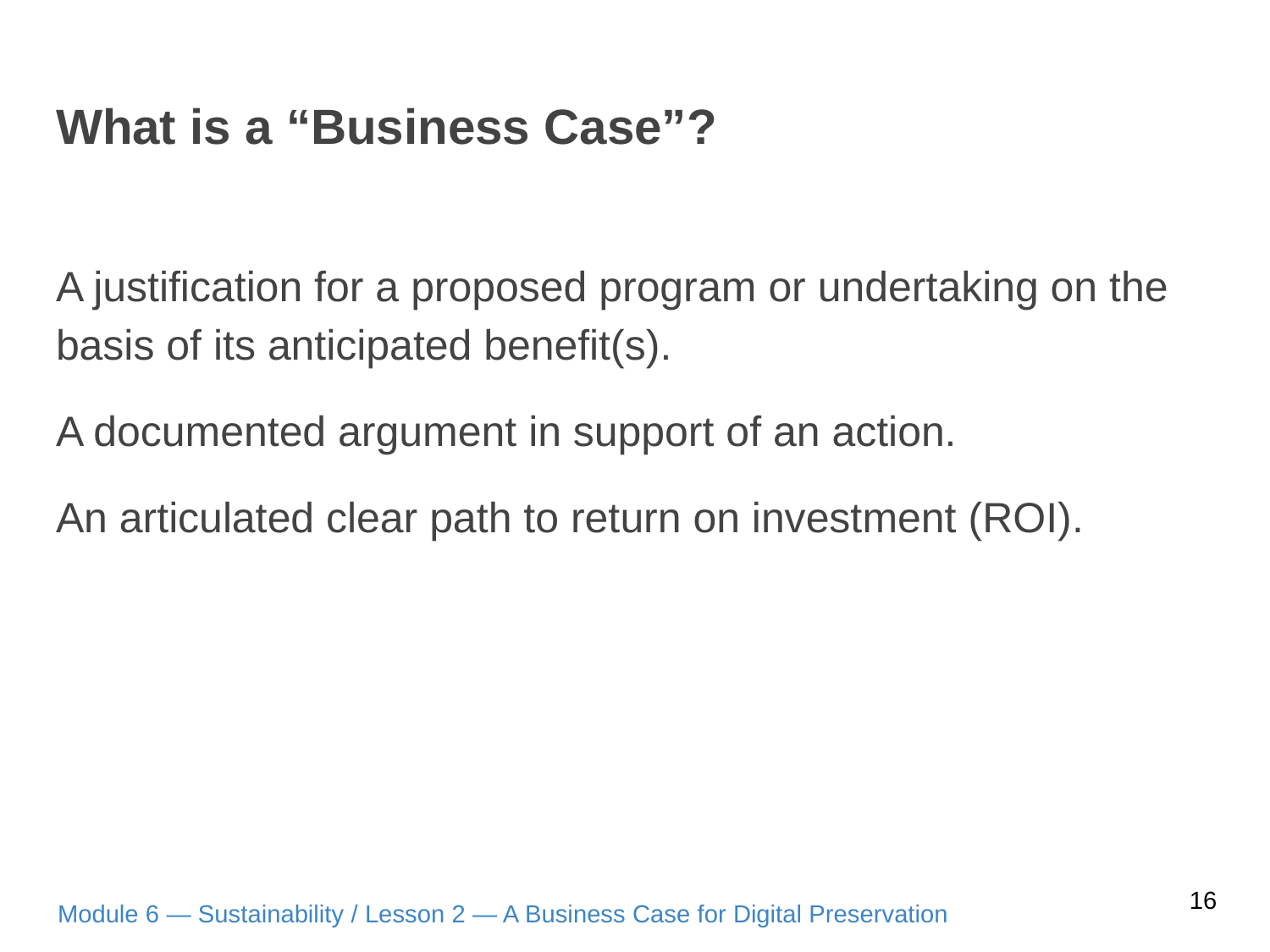

# What is a “Business Case”?
A justification for a proposed program or undertaking on the basis of its anticipated benefit(s).
A documented argument in support of an action.
An articulated clear path to return on investment (ROI).

16
Module 6 — Sustainability / Lesson 2 — A Business Case for Digital Preservation